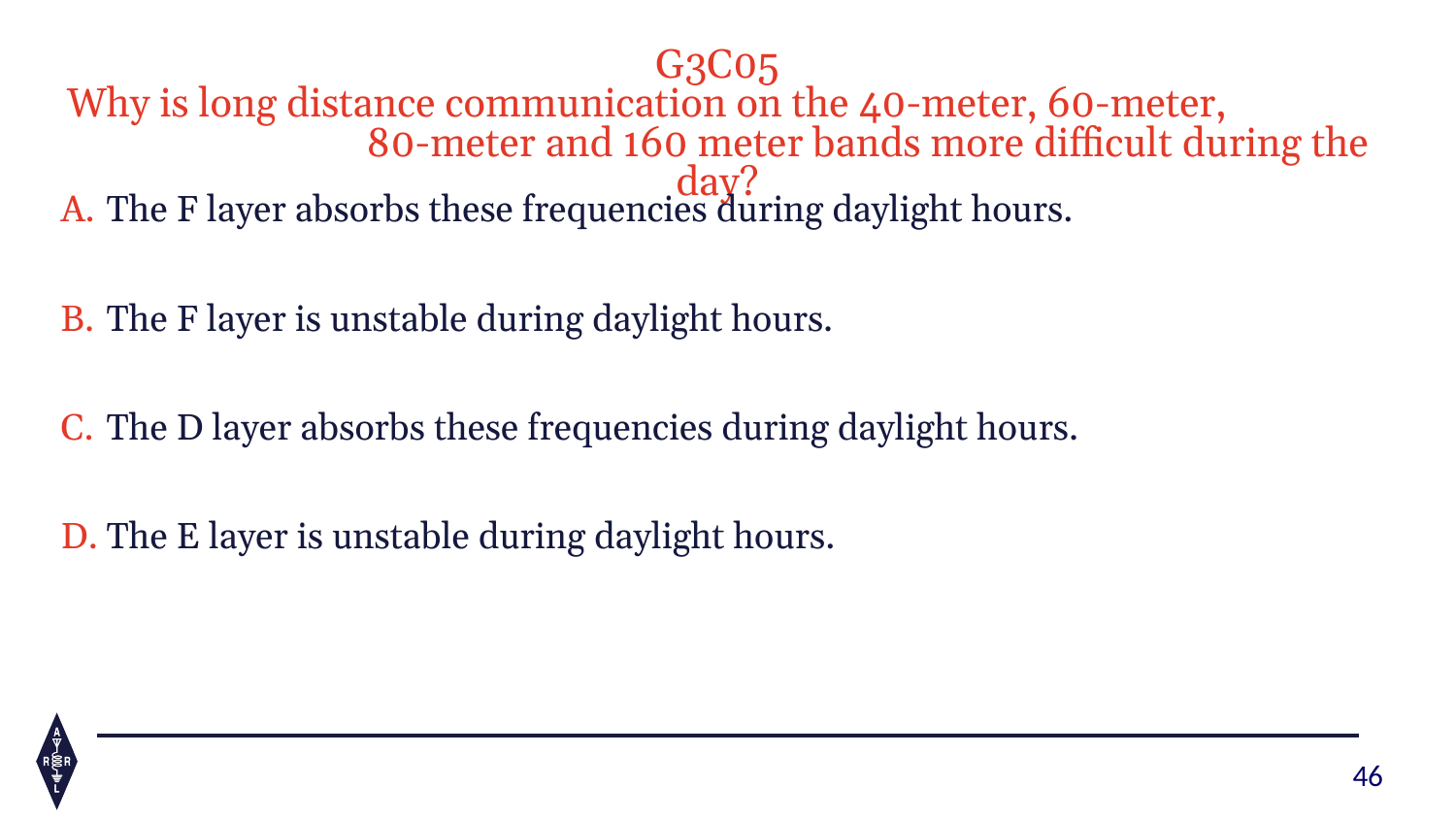

G3C05
Why is long distance communication on the 40-meter, 60-meter, 			80-meter and 160 meter bands more difficult during the day?
The F layer absorbs these frequencies during daylight hours.

The F layer is unstable during daylight hours.

The D layer absorbs these frequencies during daylight hours.

The E layer is unstable during daylight hours.
46